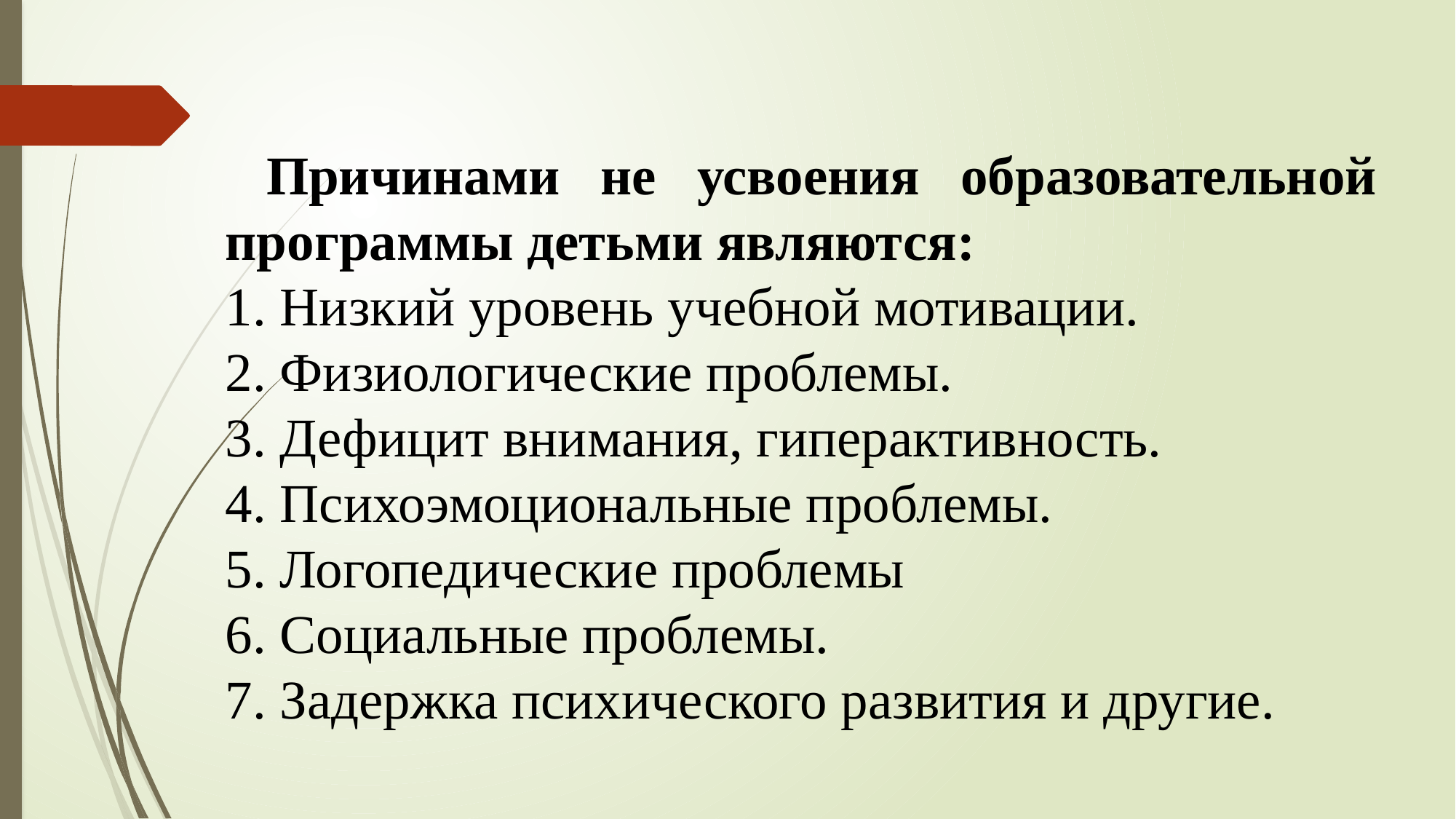

Причинами не усвоения образовательной программы детьми являются:
1. Низкий уровень учебной мотивации.
2. Физиологические проблемы.
3. Дефицит внимания, гиперактивность.
4. Психоэмоциональные проблемы.
5. Логопедические проблемы
6. Социальные проблемы.
7. Задержка психического развития и другие.